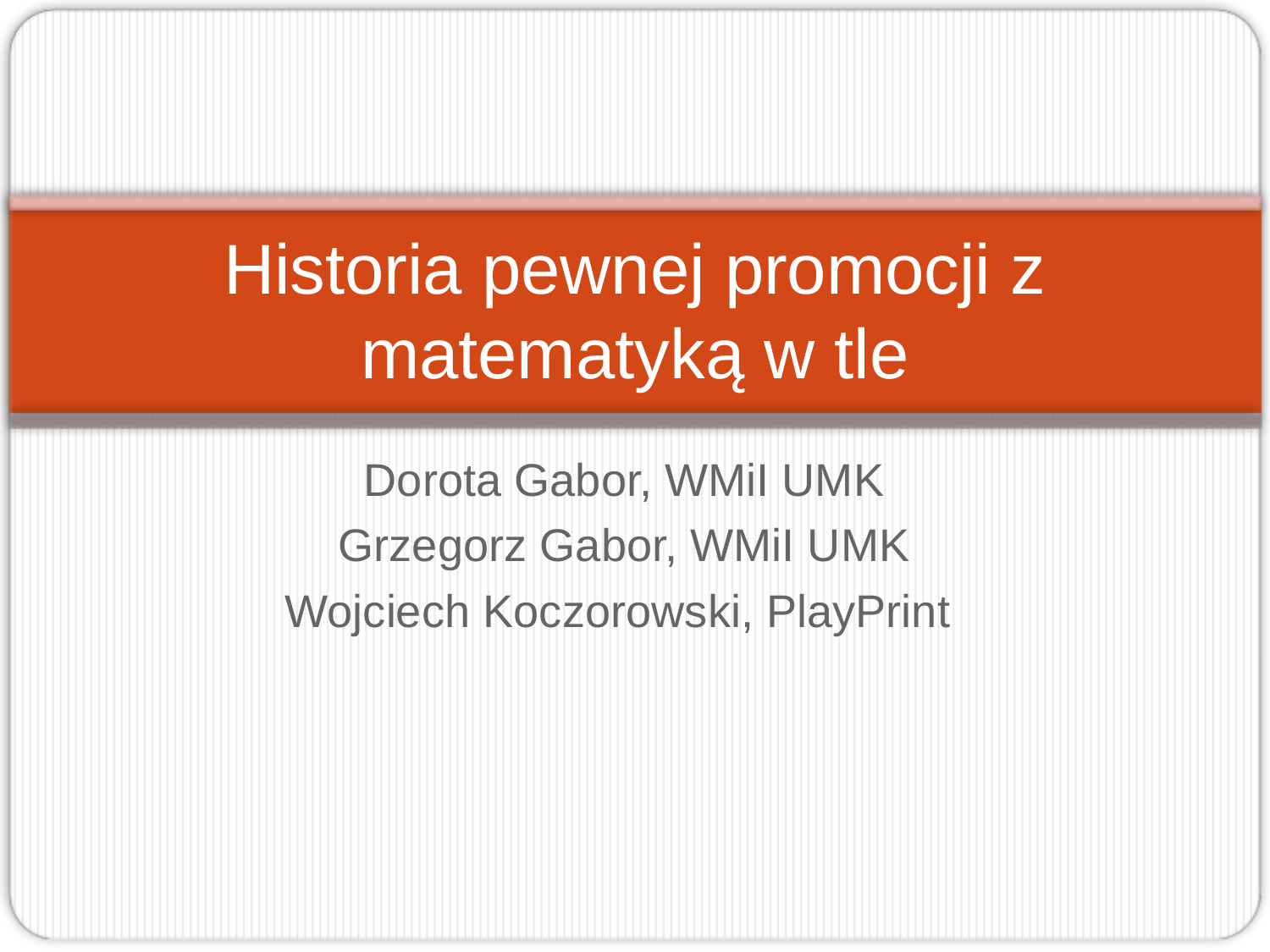

# Historia pewnej promocji z matematyką w tle
Dorota Gabor, WMiI UMK
Grzegorz Gabor, WMiI UMK
Wojciech Koczorowski, PlayPrint